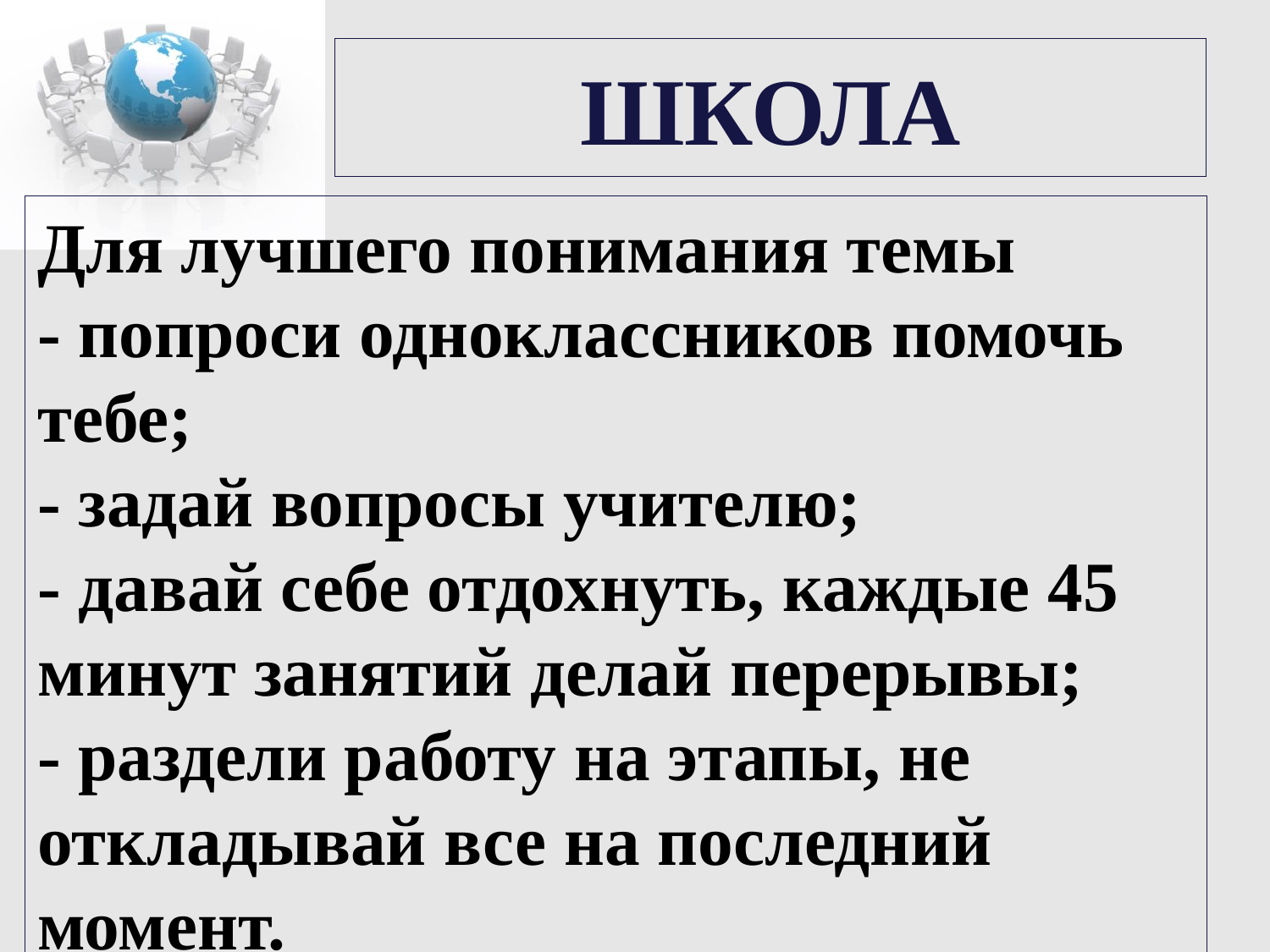

# ШКОЛА
Для лучшего понимания темы
- попроси одноклассников помочь тебе;
- задай вопросы учителю;
- давай себе отдохнуть, каждые 45 минут занятий делай перерывы;
- раздели работу на этапы, не откладывай все на последний момент.